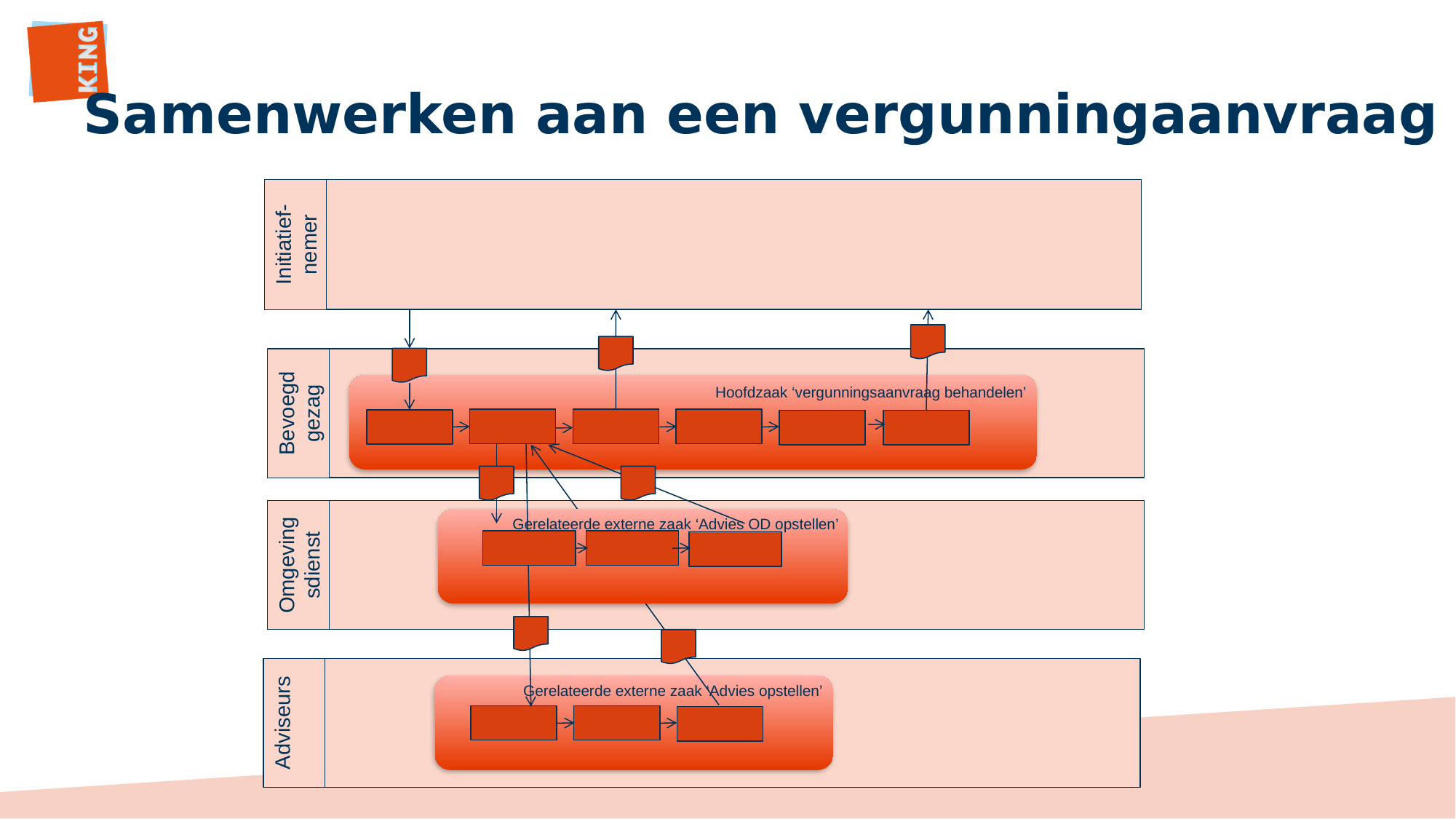

# Samenwerken aan een vergunningaanvraag

Initiatief-nemer

Bevoegd gezag

Hoofdzaak ‘vergunningsaanvraag behandelen’

Omgevingsdienst

Gerelateerde externe zaak ‘Advies OD opstellen’

Adviseurs

Gerelateerde externe zaak ‘Advies opstellen’